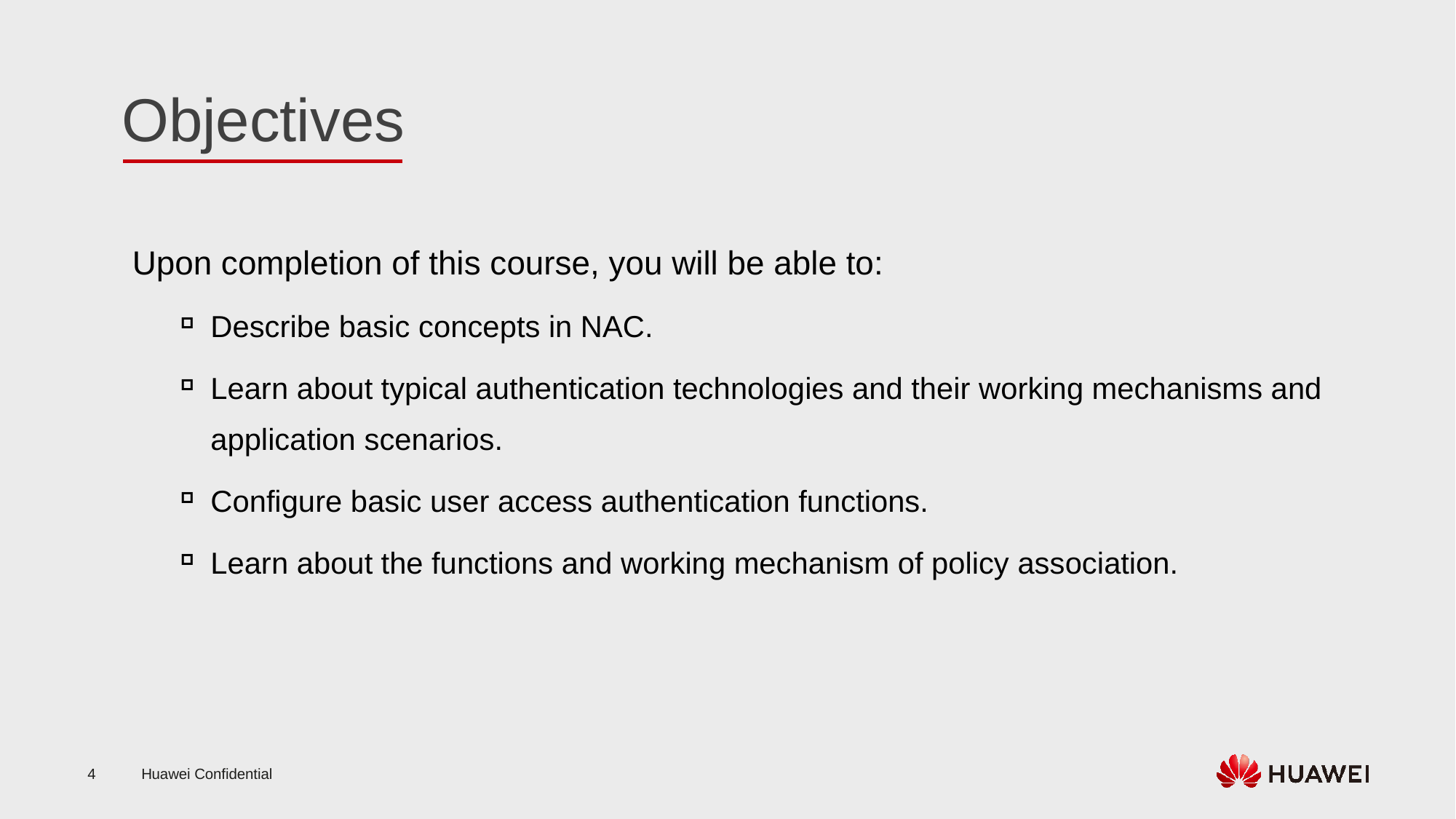

Upon completion of this course, you will be able to:
Describe basic concepts in NAC.
Learn about typical authentication technologies and their working mechanisms and application scenarios.
Configure basic user access authentication functions.
Learn about the functions and working mechanism of policy association.